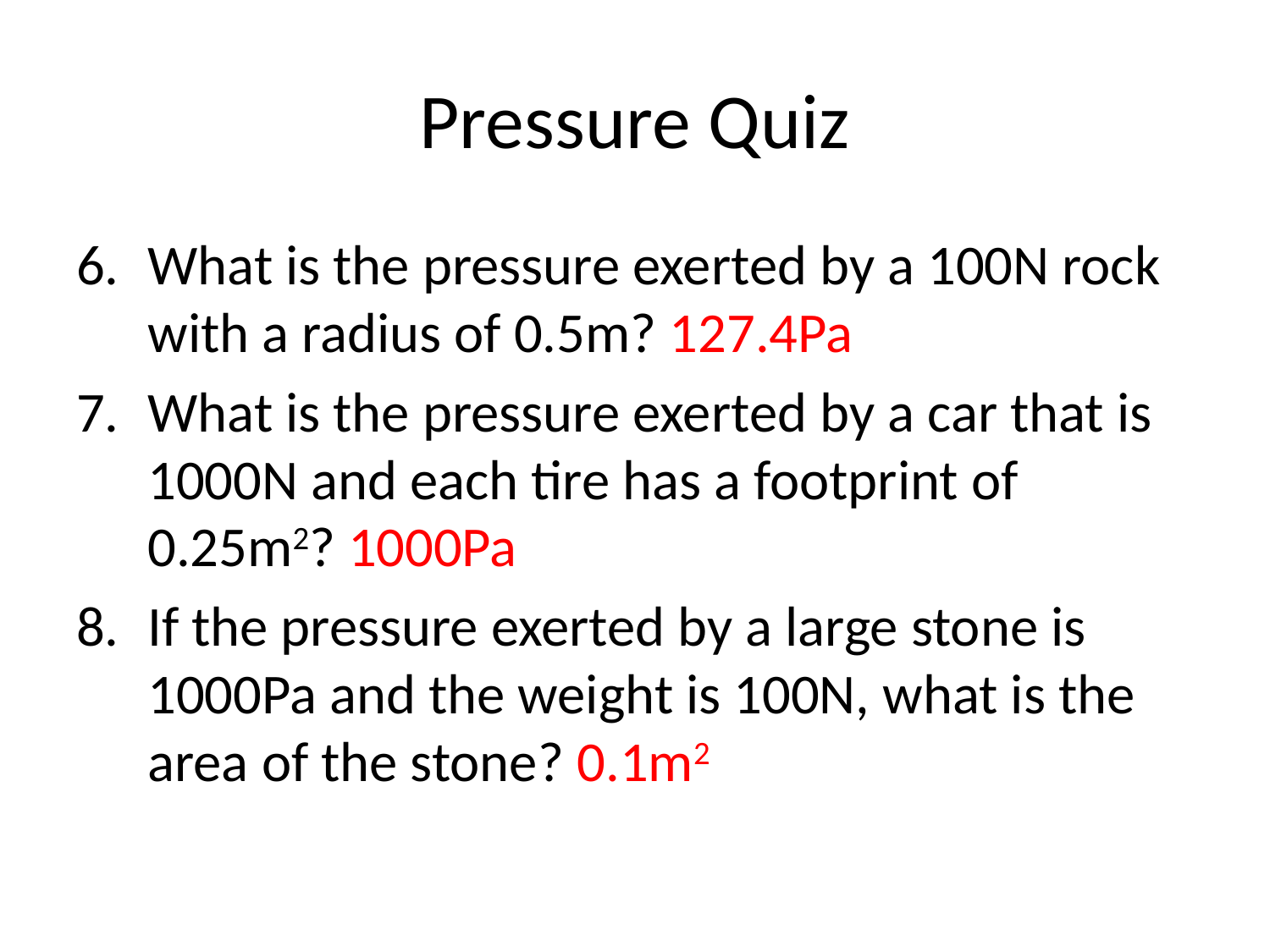

# Pressure Quiz
What is the pressure exerted by a 100N rock with a radius of 0.5m? 127.4Pa
What is the pressure exerted by a car that is 1000N and each tire has a footprint of 0.25m2? 1000Pa
If the pressure exerted by a large stone is 1000Pa and the weight is 100N, what is the area of the stone? 0.1m2